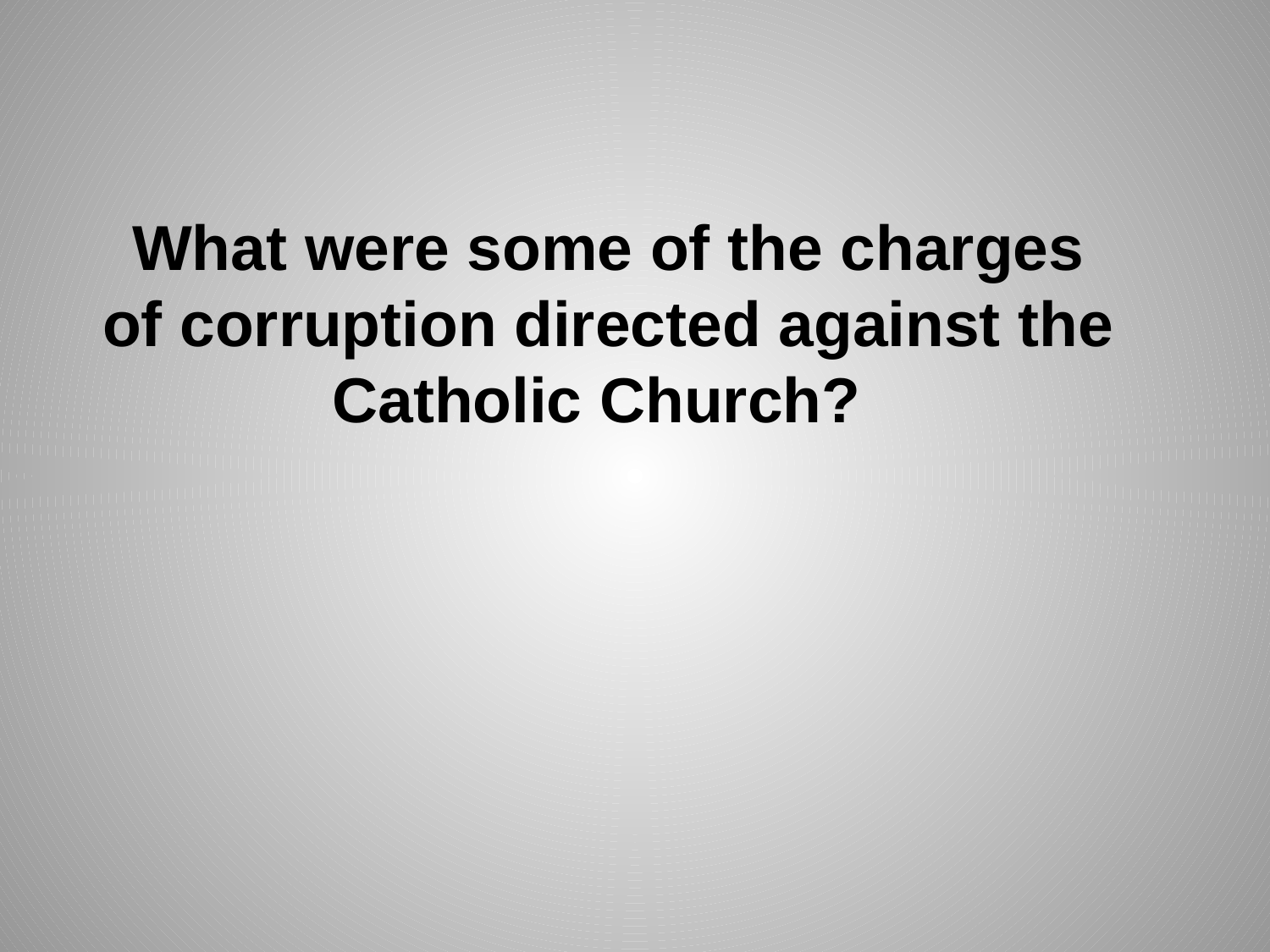

What were some of the charges of corruption directed against the Catholic Church?